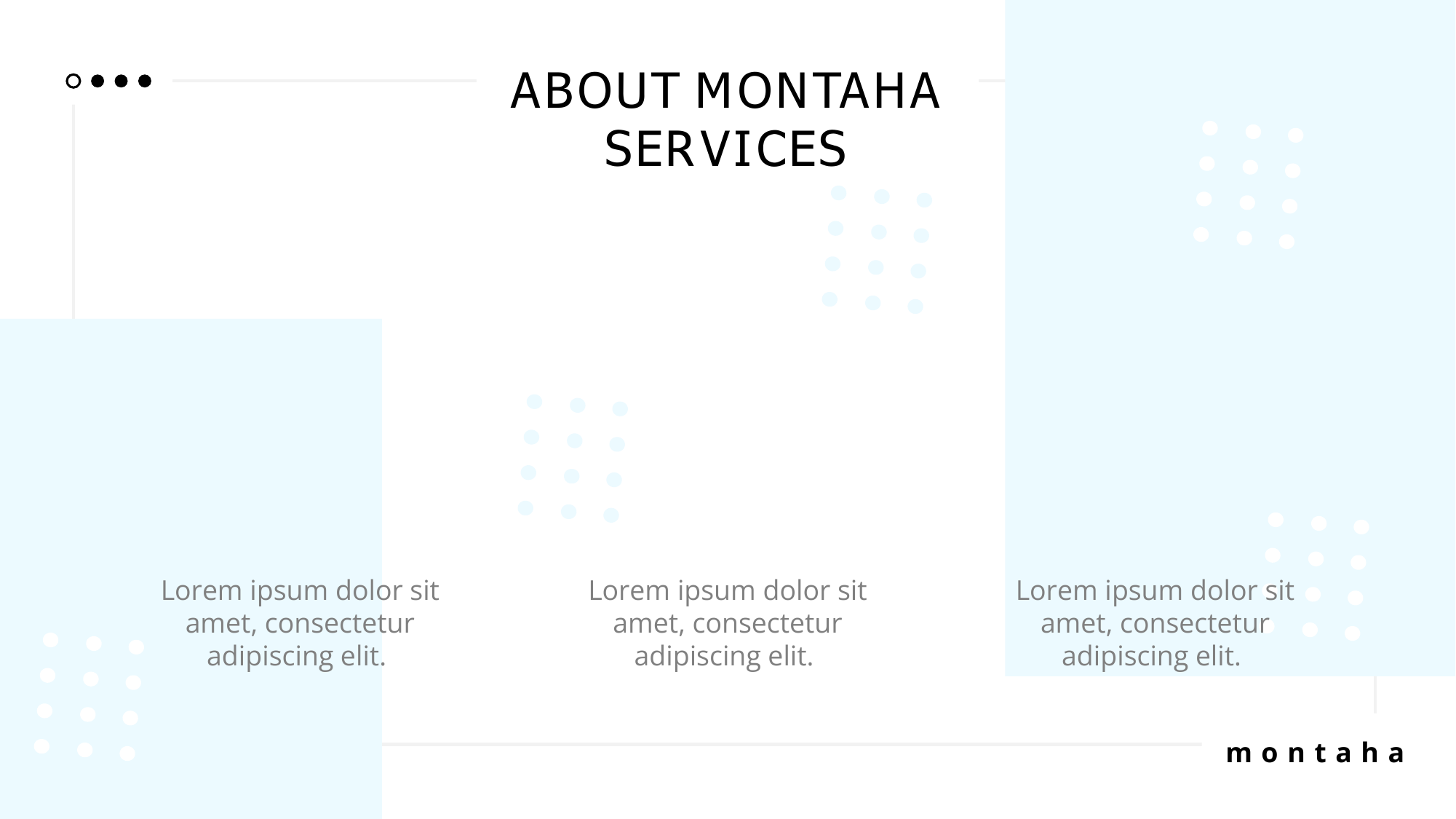

ABOUT MONTAHA SERVICES

Lorem ipsum dolor sit amet, consectetur adipiscing elit.
Lorem ipsum dolor sit amet, consectetur adipiscing elit.
Lorem ipsum dolor sit amet, consectetur adipiscing elit.
montaha